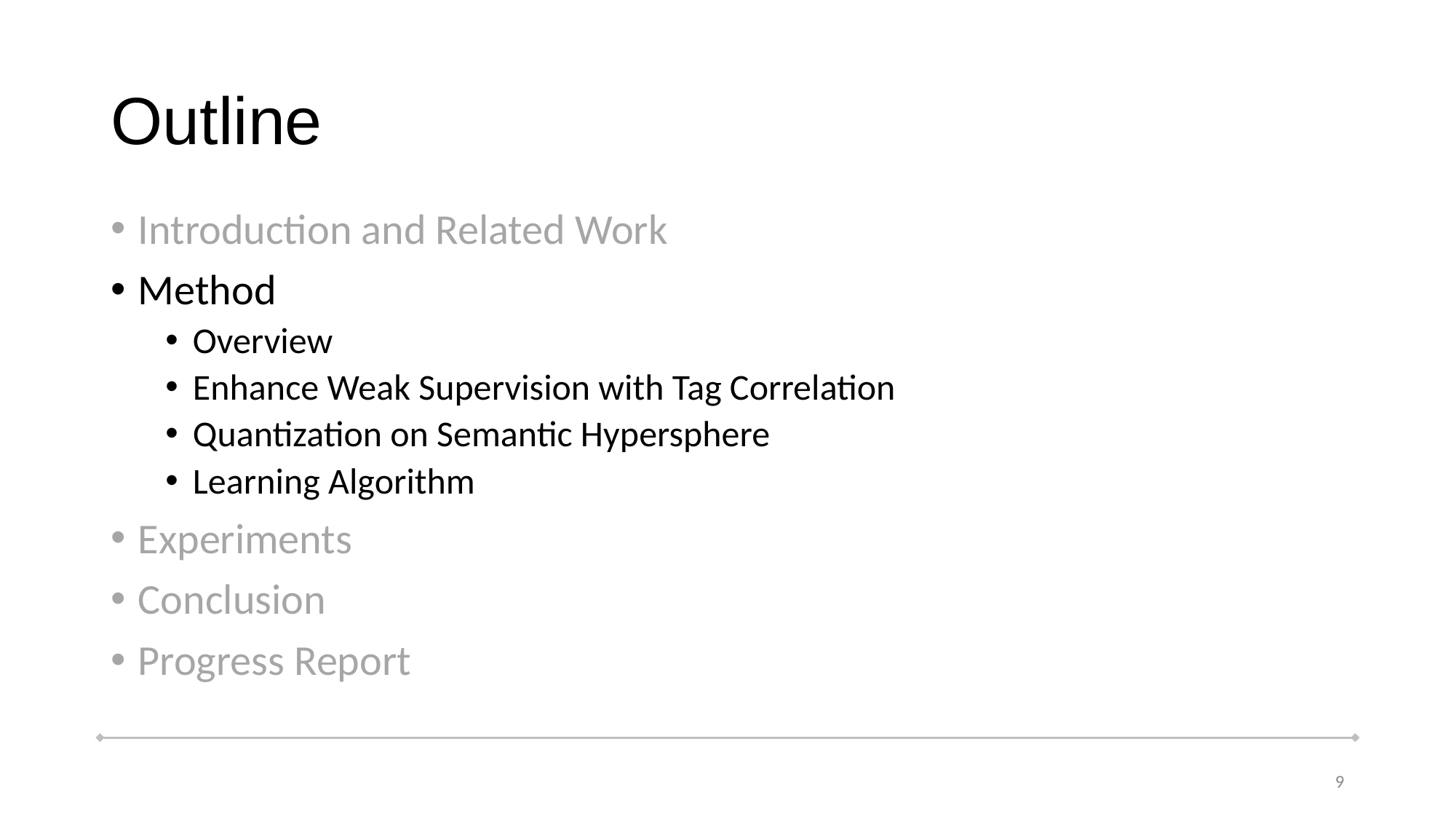

# Outline
Introduction and Related Work
Method
Overview
Enhance Weak Supervision with Tag Correlation
Quantization on Semantic Hypersphere
Learning Algorithm
Experiments
Conclusion
Progress Report
9